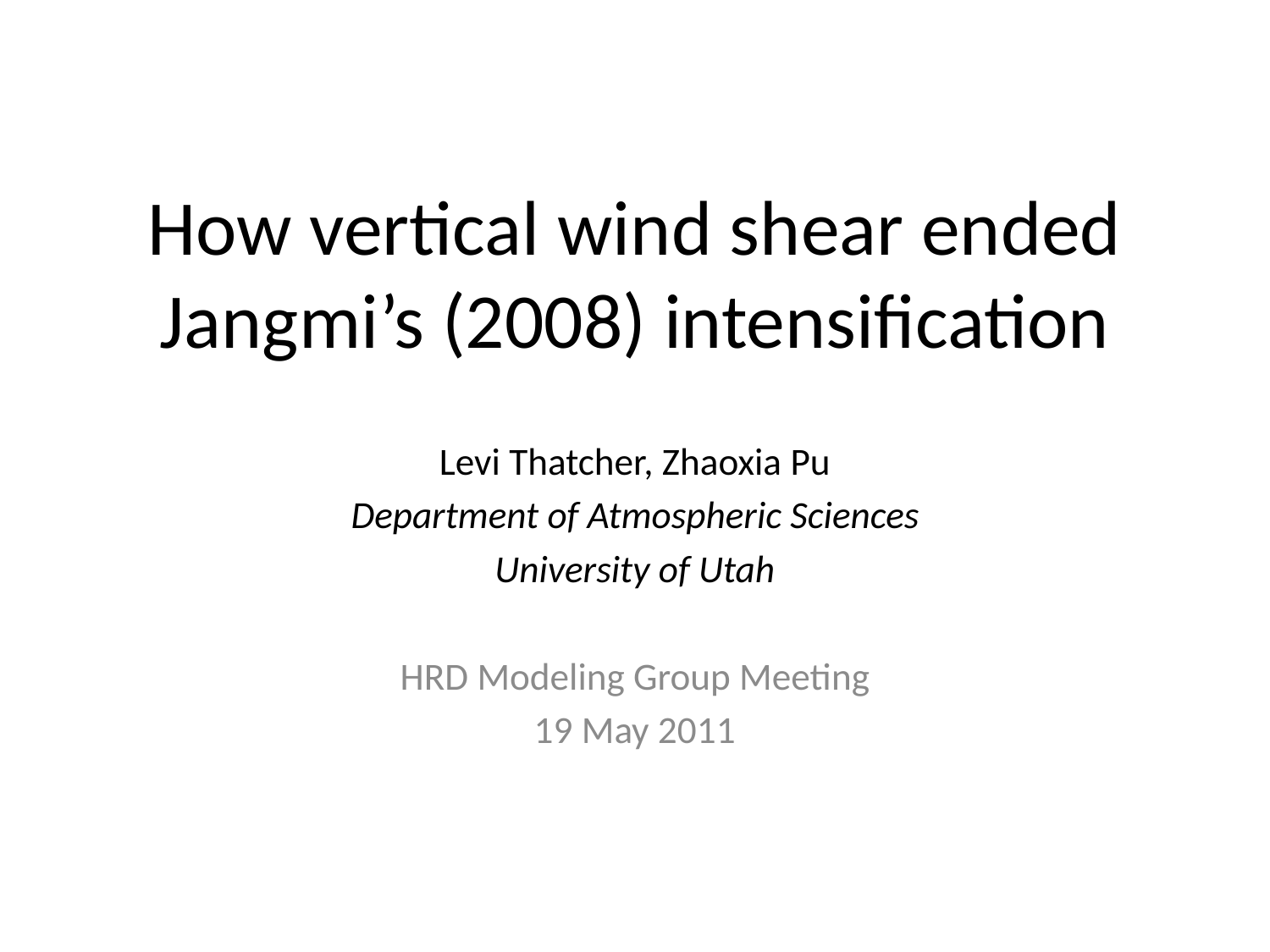

# How vertical wind shear ended Jangmi’s (2008) intensification
Levi Thatcher, Zhaoxia Pu
Department of Atmospheric Sciences
University of Utah

HRD Modeling Group Meeting
19 May 2011